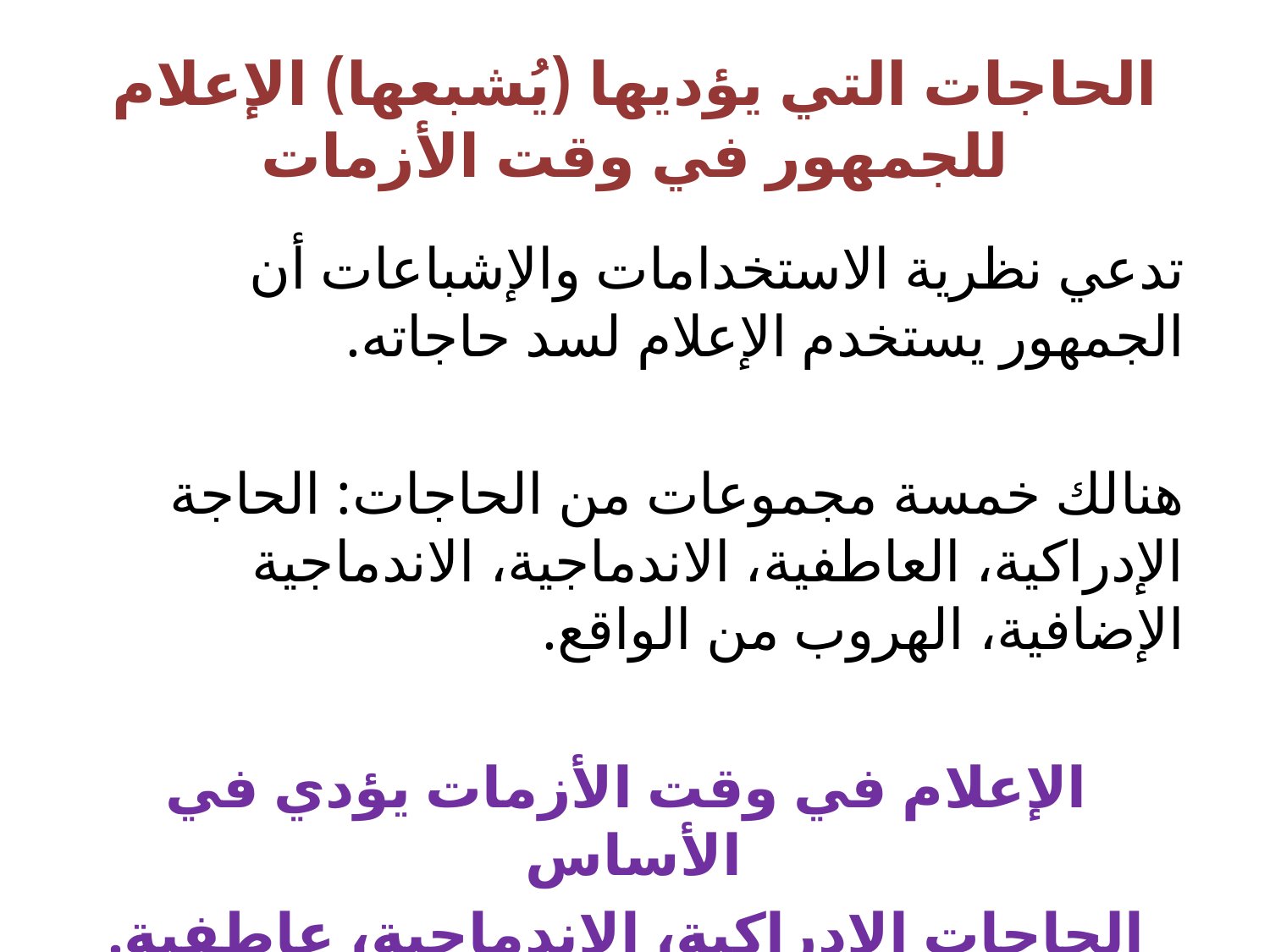

# الحاجات التي يؤديها (يُشبعها) الإعلام للجمهور في وقت الأزمات
تدعي نظرية الاستخدامات والإشباعات أن الجمهور يستخدم الإعلام لسد حاجاته.

هنالك خمسة مجموعات من الحاجات: الحاجة الإدراكية، العاطفية، الاندماجية، الاندماجية الإضافية، الهروب من الواقع.

الإعلام في وقت الأزمات يؤدي في الأساس
الحاجات الإدراكية، الاندماجية، عاطفية.